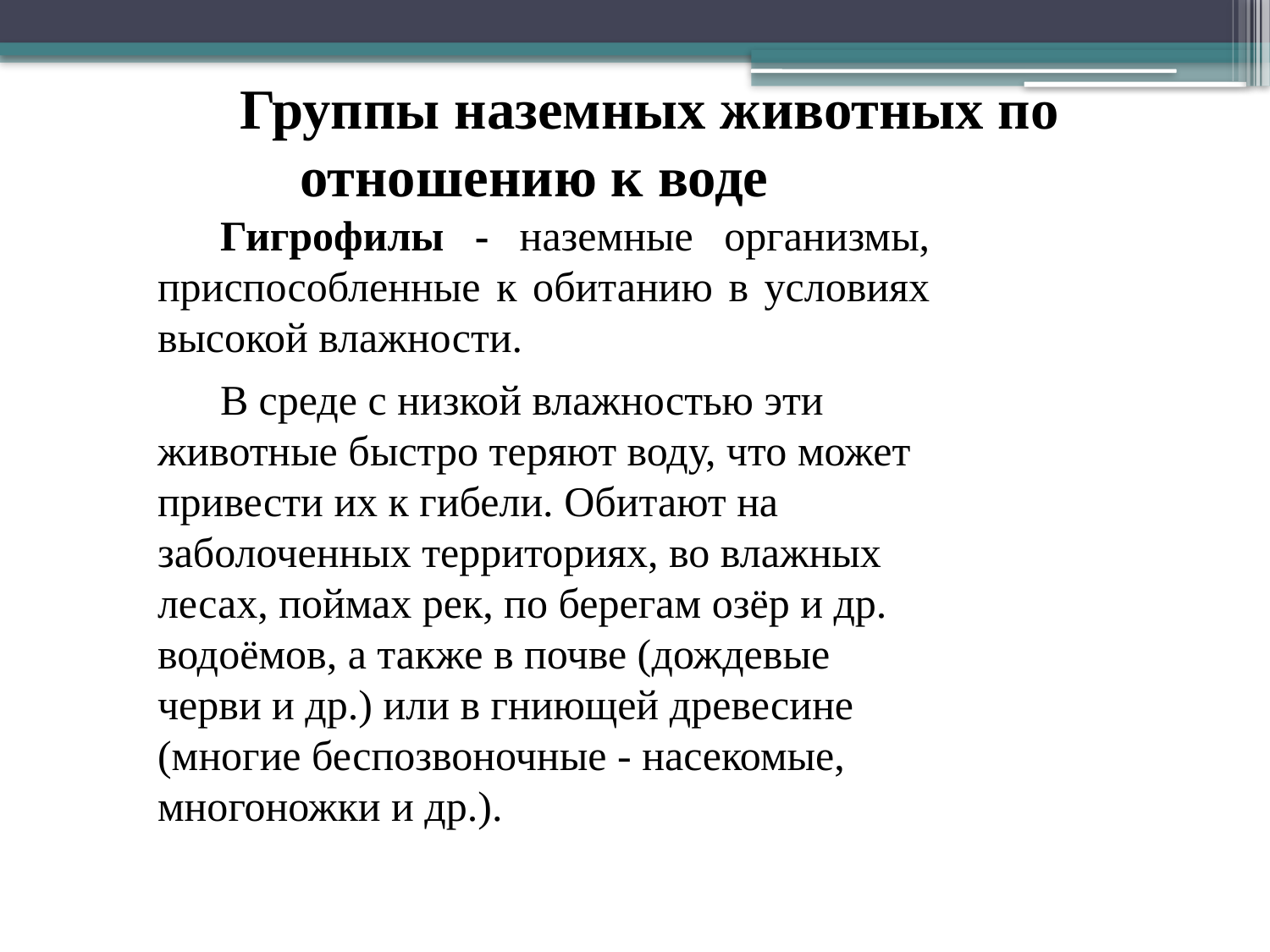

Группы наземных животных по отношению к воде
Гигрофилы - наземные организмы, приспособленные к обитанию в условиях высокой влажности.
В среде с низкой влажностью эти животные быстро теряют воду, что может привести их к гибели. Обитают на заболоченных территориях, во влажных лесах, поймах рек, по берегам озёр и др. водоёмов, а также в почве (дождевые черви и др.) или в гниющей древесине (многие беспозвоночные - насекомые, многоножки и др.).